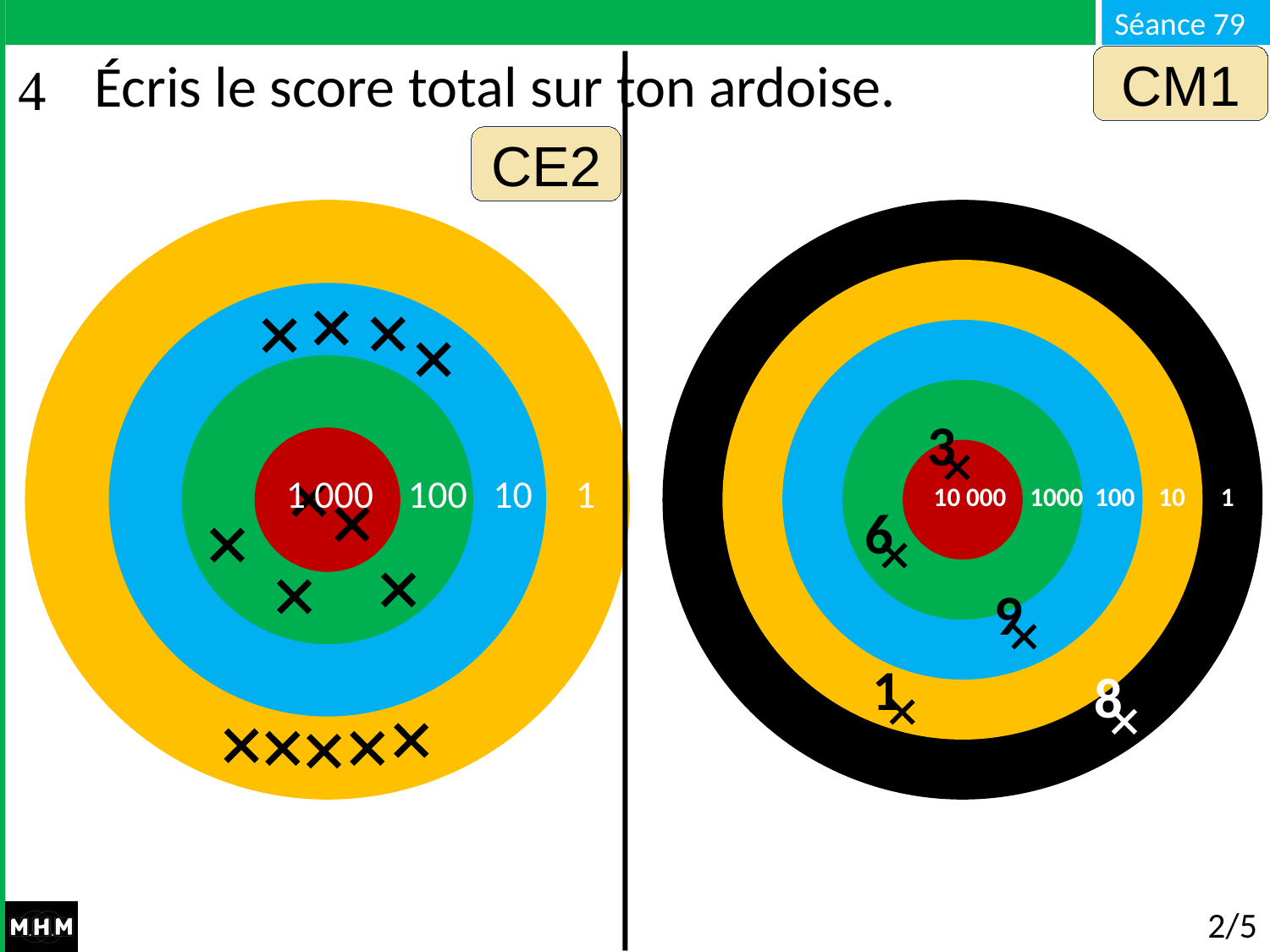

CM1
# Écris le score total sur ton ardoise.

CE2

3

1 000    100   10     1

10 000    1000  100    10      1
6

9

1
8

2/5